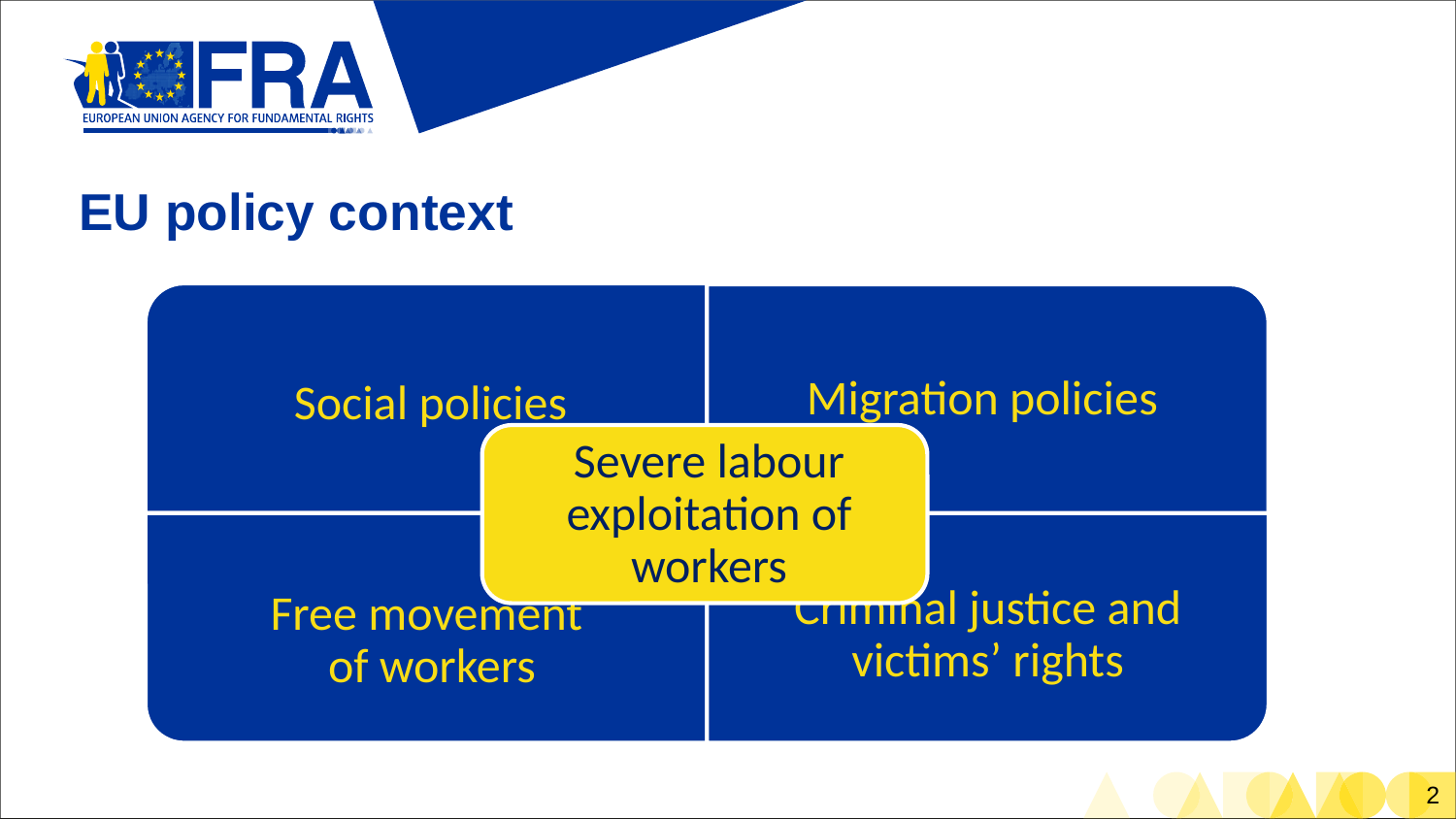

# EU policy context
Social policies
Migration policies

Free movement
of workers

Criminal justice and
victims’ rights
Severe labour exploitation of workers